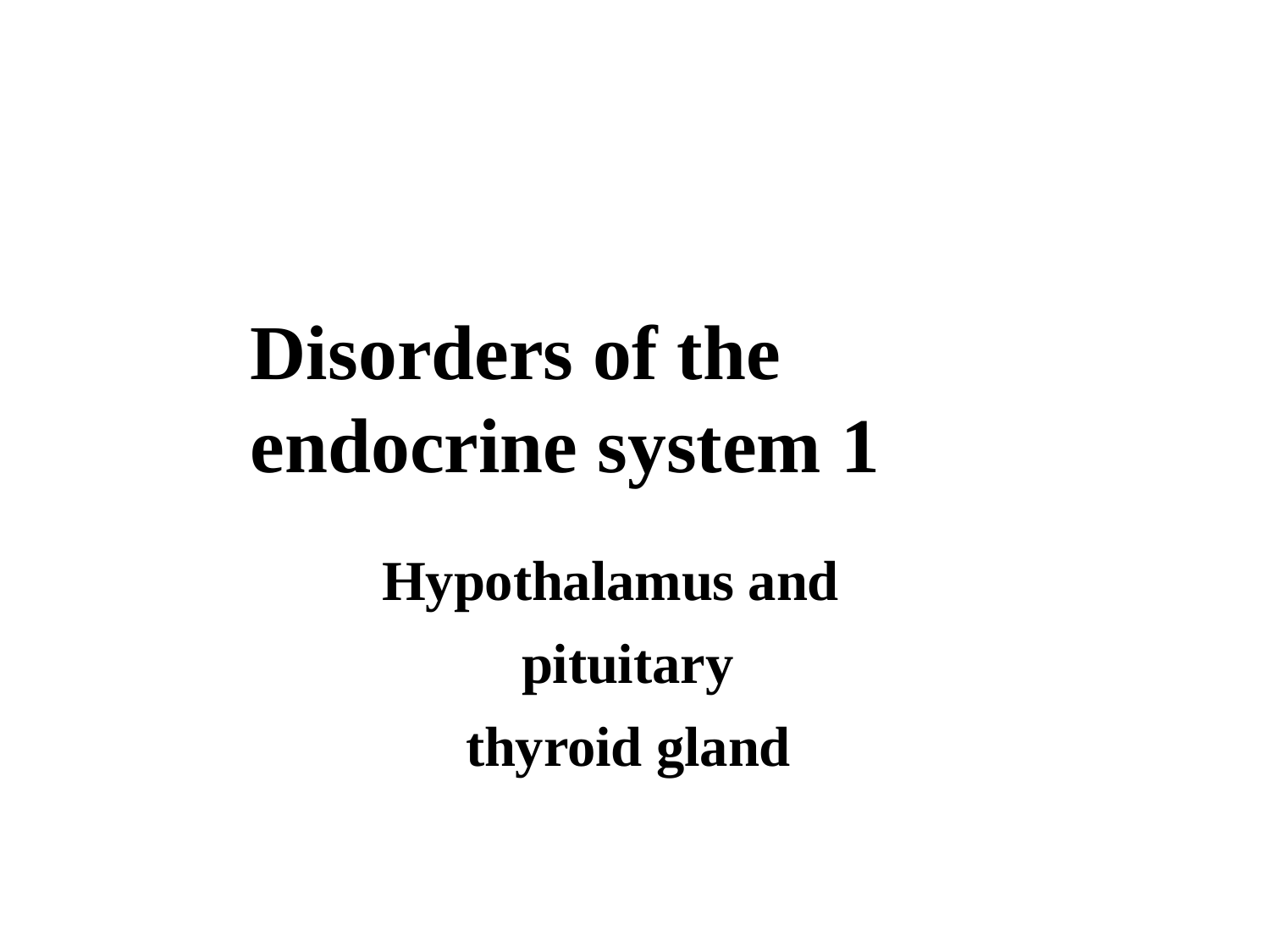

Disorders of the endocrine system 1

     Hypothalamus and
               pituitary
           thyroid gland